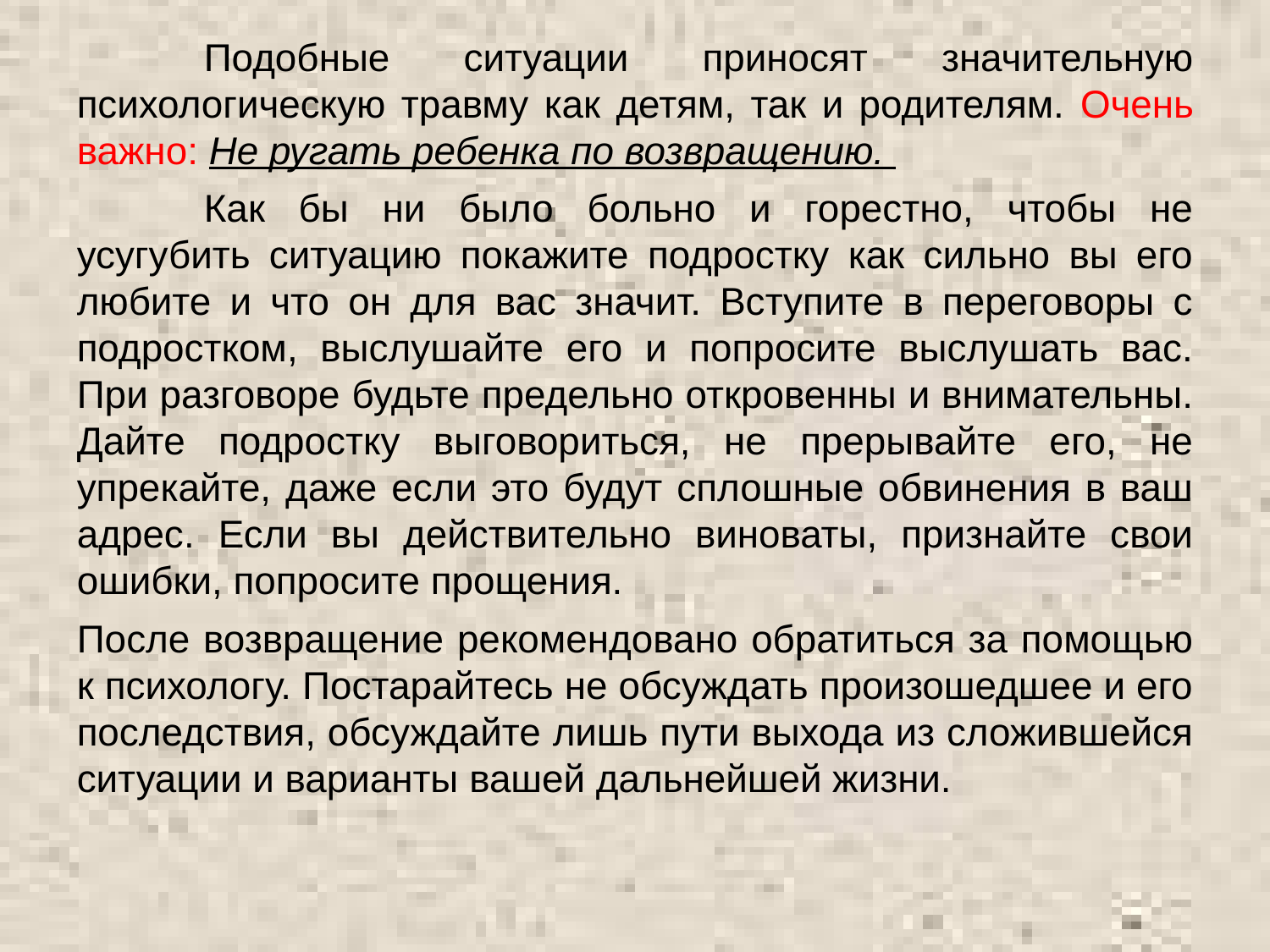

Подобные ситуации приносят значительную психологическую травму как детям, так и родителям. Очень важно: Не ругать ребенка по возвращению.
	Как бы ни было больно и горестно, чтобы не усугубить ситуацию покажите подростку как сильно вы его любите и что он для вас значит. Вступите в переговоры с подростком, выслушайте его и попросите выслушать вас. При разговоре будьте предельно откровенны и внимательны. Дайте подростку выговориться, не прерывайте его, не упрекайте, даже если это будут сплошные обвинения в ваш адрес. Если вы действительно виноваты, признайте свои ошибки, попросите прощения.
После возвращение рекомендовано обратиться за помощью к психологу. Постарайтесь не обсуждать произошедшее и его последствия, обсуждайте лишь пути выхода из сложившейся ситуации и варианты вашей дальнейшей жизни.